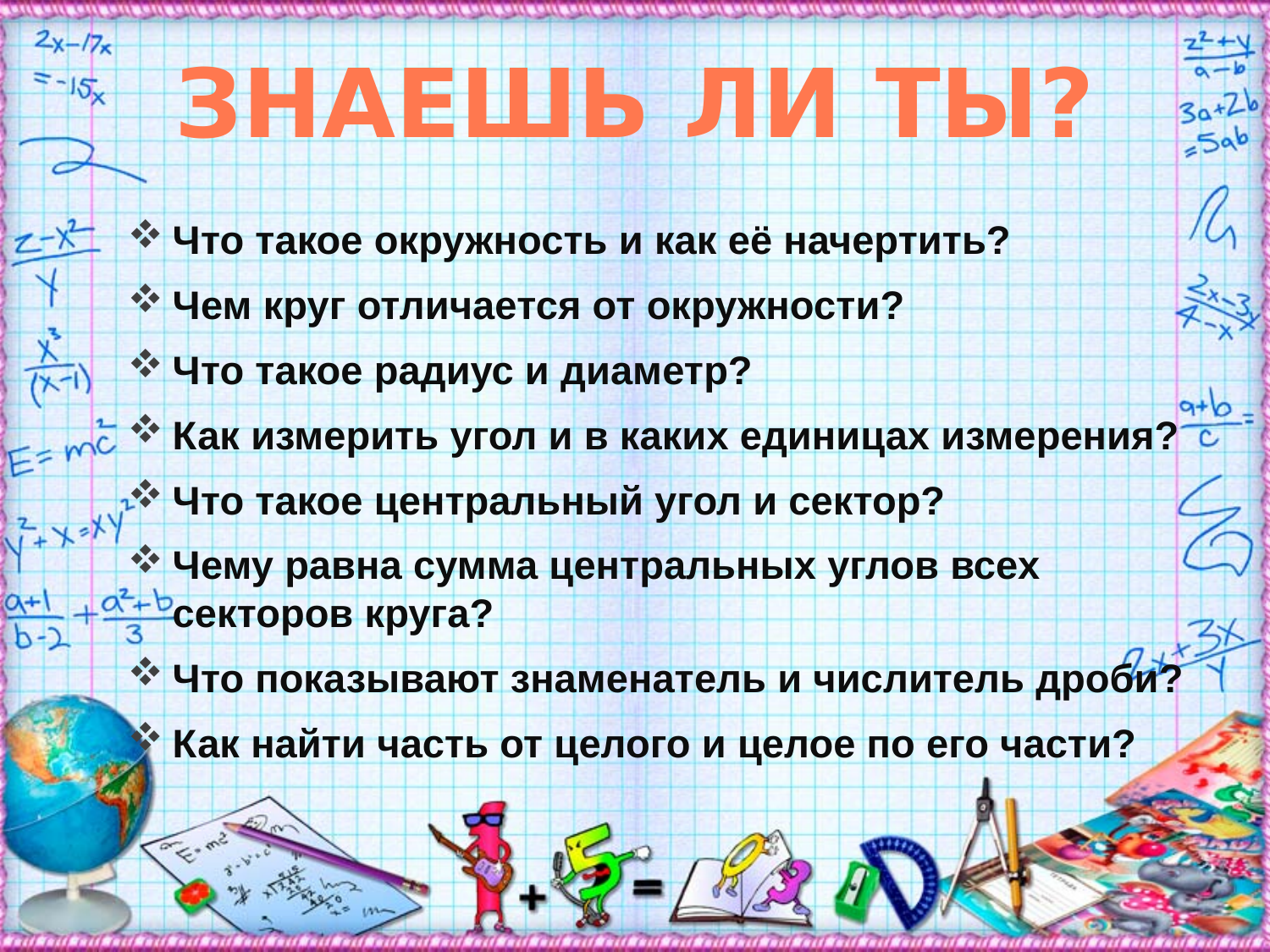

Знаешь ли ты?
Что такое окружность и как её начертить?
Чем круг отличается от окружности?
Что такое радиус и диаметр?
Как измерить угол и в каких единицах измерения?
Что такое центральный угол и сектор?
Чему равна сумма центральных углов всех секторов круга?
Что показывают знаменатель и числитель дроби?
Как найти часть от целого и целое по его части?